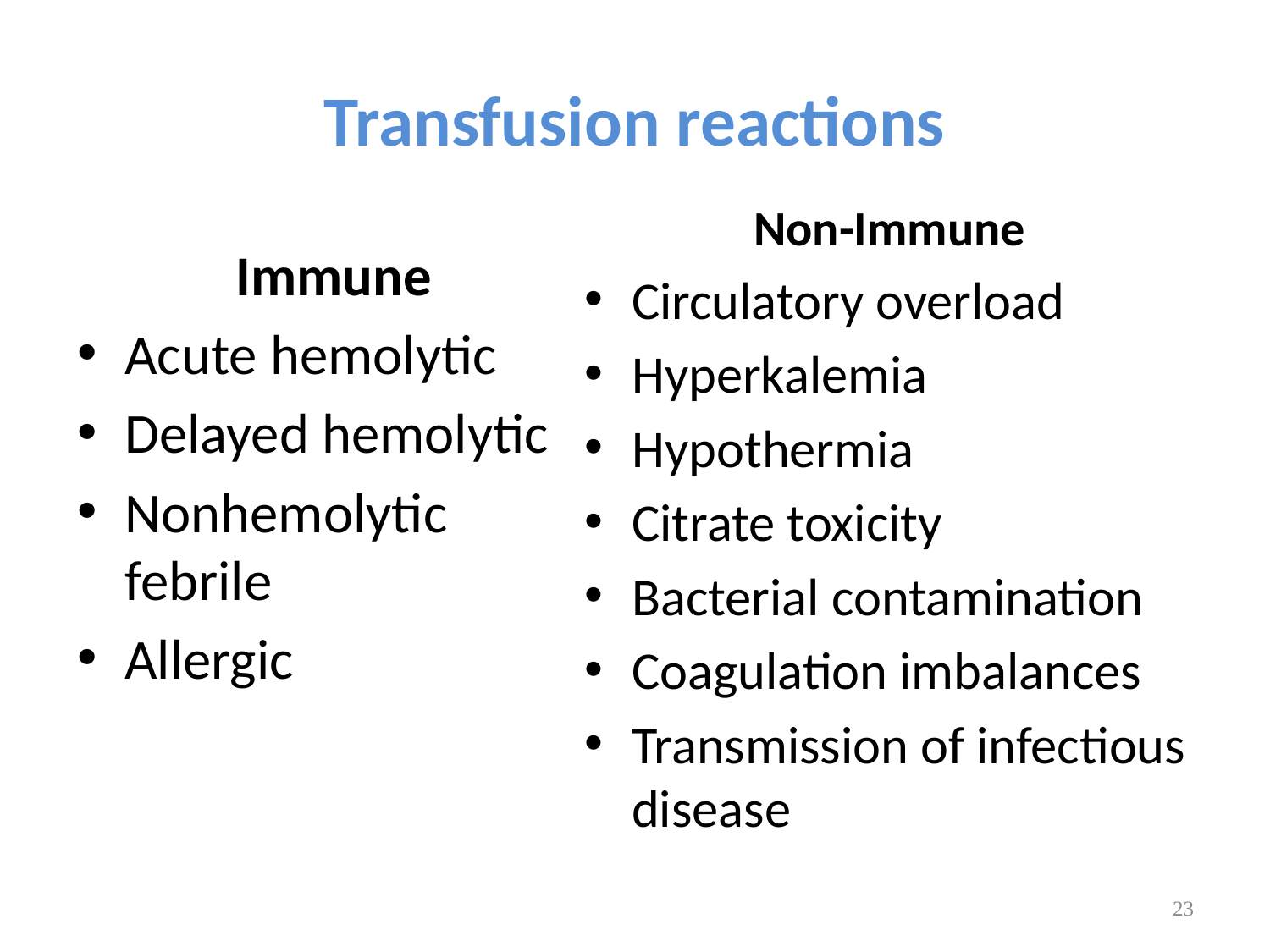

# Transfusion reactions
Non-Immune
Circulatory overload
Hyperkalemia
Hypothermia
Citrate toxicity
Bacterial contamination
Coagulation imbalances
Transmission of infectious disease

Immune
Acute hemolytic
Delayed hemolytic
Nonhemolytic febrile
Allergic
23